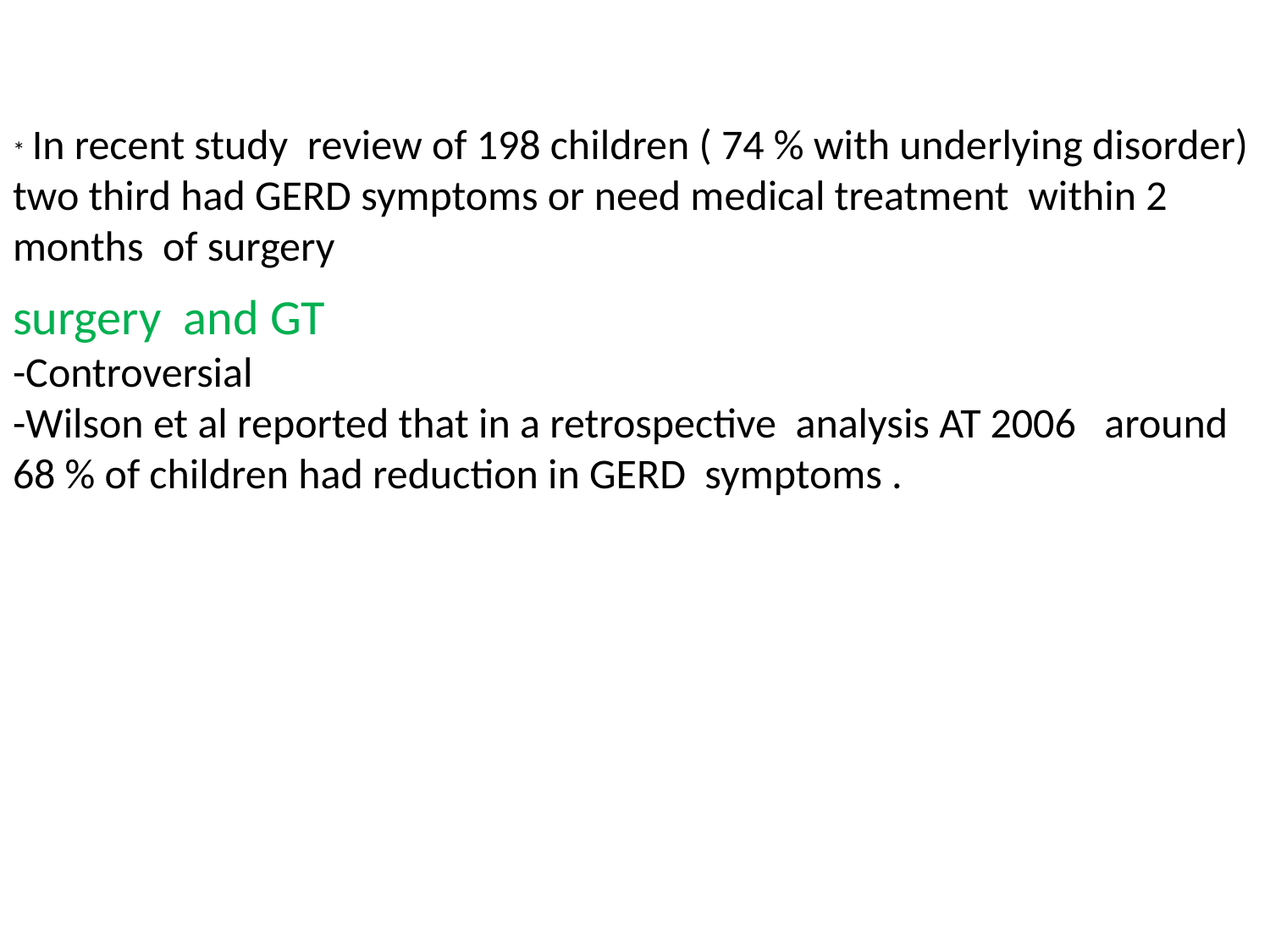

* In recent study  review of 198 children ( 74 % with underlying disorder)
two third had GERD symptoms or need medical treatment  within 2 months  of surgery

surgery  and GT
-Controversial
-Wilson et al reported that in a retrospective  analysis AT 2006   around 68 % of children had reduction in GERD  symptoms .